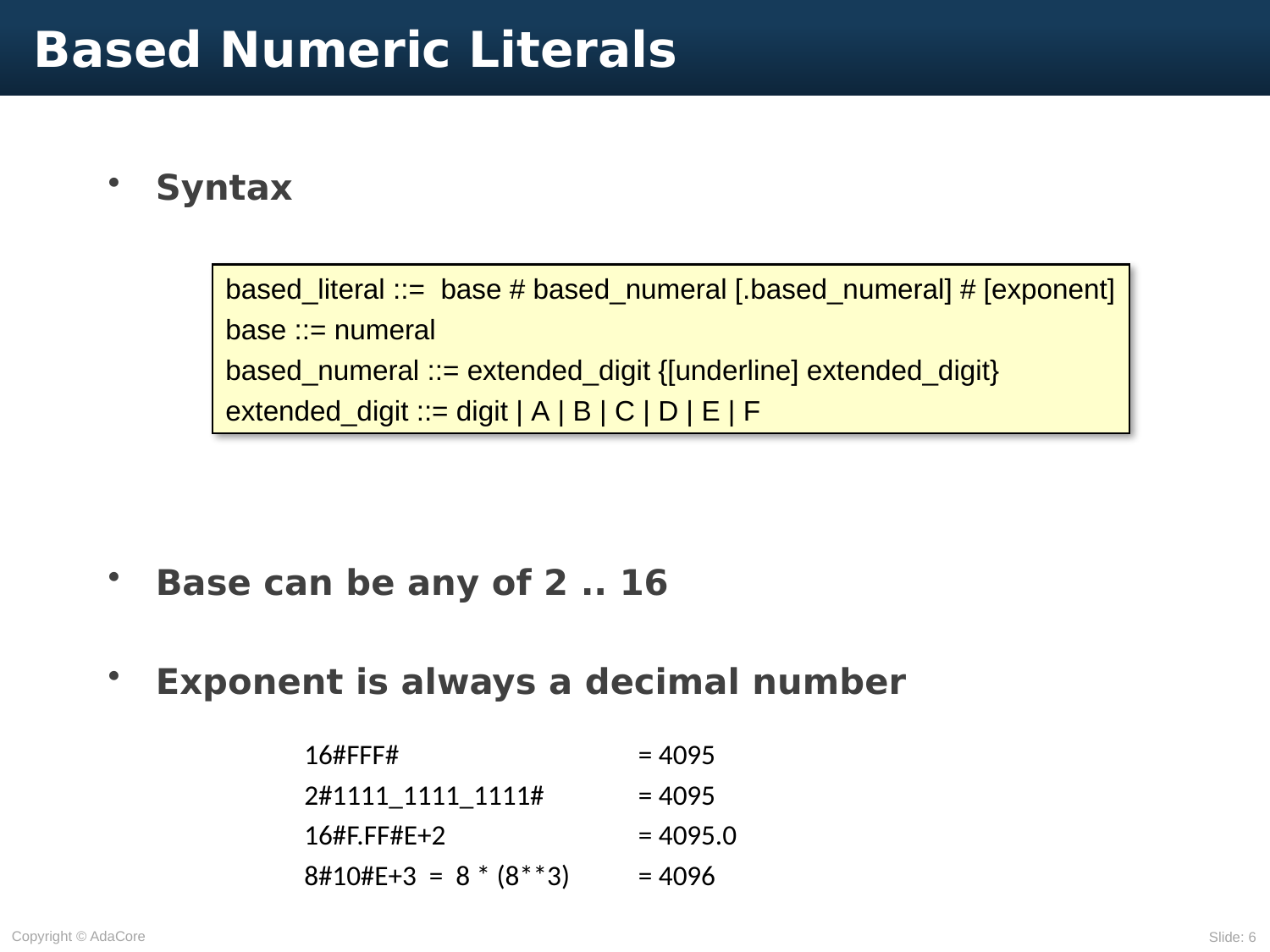

# Based Numeric Literals
Syntax

Base can be any of 2 .. 16
Exponent is always a decimal number
based_literal ::=  base # based_numeral [.based_numeral] # [exponent]
base ::= numeral
based_numeral ::= extended_digit {[underline] extended_digit}
extended_digit ::= digit | A | B | C | D | E | F
16#FFF#  	= 4095
2#1111_1111_1111#  	= 4095
16#F.FF#E+2  	= 4095.0
8#10#E+3  =  8 * (8**3)  	= 4096